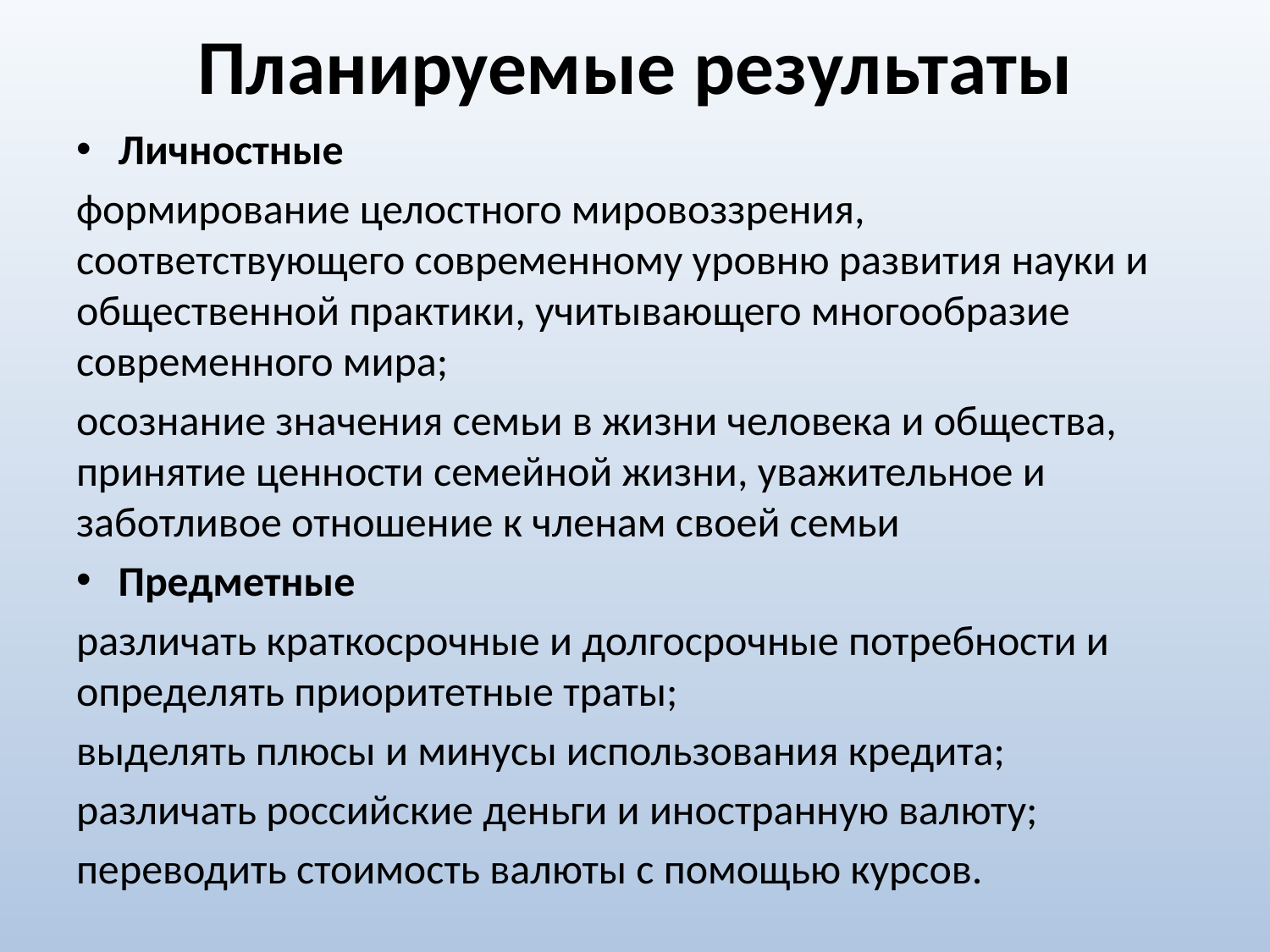

# Планируемые результаты
Личностные
формирование целостного мировоззрения, соответствующего современному уровню развития науки и общественной практики, учитывающего многообразие современного мира;
осознание значения семьи в жизни человека и общества, принятие ценности семейной жизни, уважительное и заботливое отношение к членам своей семьи
Предметные
различать краткосрочные и долгосрочные потребности и определять приоритетные траты;
выделять плюсы и минусы использования кредита;
различать российские деньги и иностранную валюту;
переводить стоимость валюты с помощью курсов.